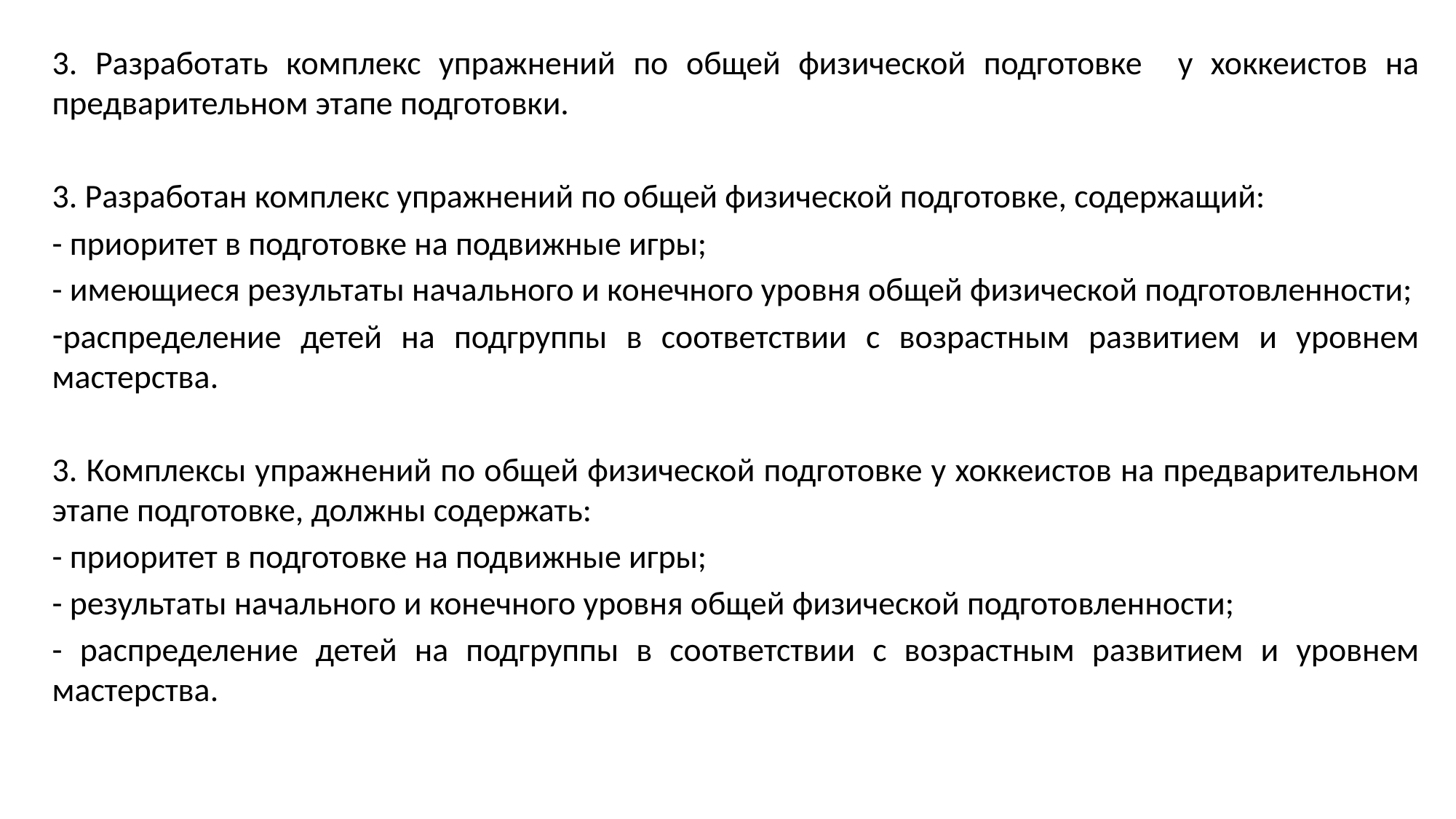

3. Разработать комплекс упражнений по общей физической подготовке  у хоккеистов на предварительном этапе подготовки.

3. Разработан комплекс упражнений по общей физической подготовке, содержащий:
- приоритет в подготовке на подвижные игры;
- имеющиеся результаты начального и конечного уровня общей физической подготовленности;
распределение детей на подгруппы в соответствии с возрастным развитием и уровнем мастерства.

3. Комплексы упражнений по общей физической подготовке у хоккеистов на предварительном этапе подготовке, должны содержать:
- приоритет в подготовке на подвижные игры;
- результаты начального и конечного уровня общей физической подготовленности;
- распределение детей на подгруппы в соответствии с возрастным развитием и уровнем мастерства.

#